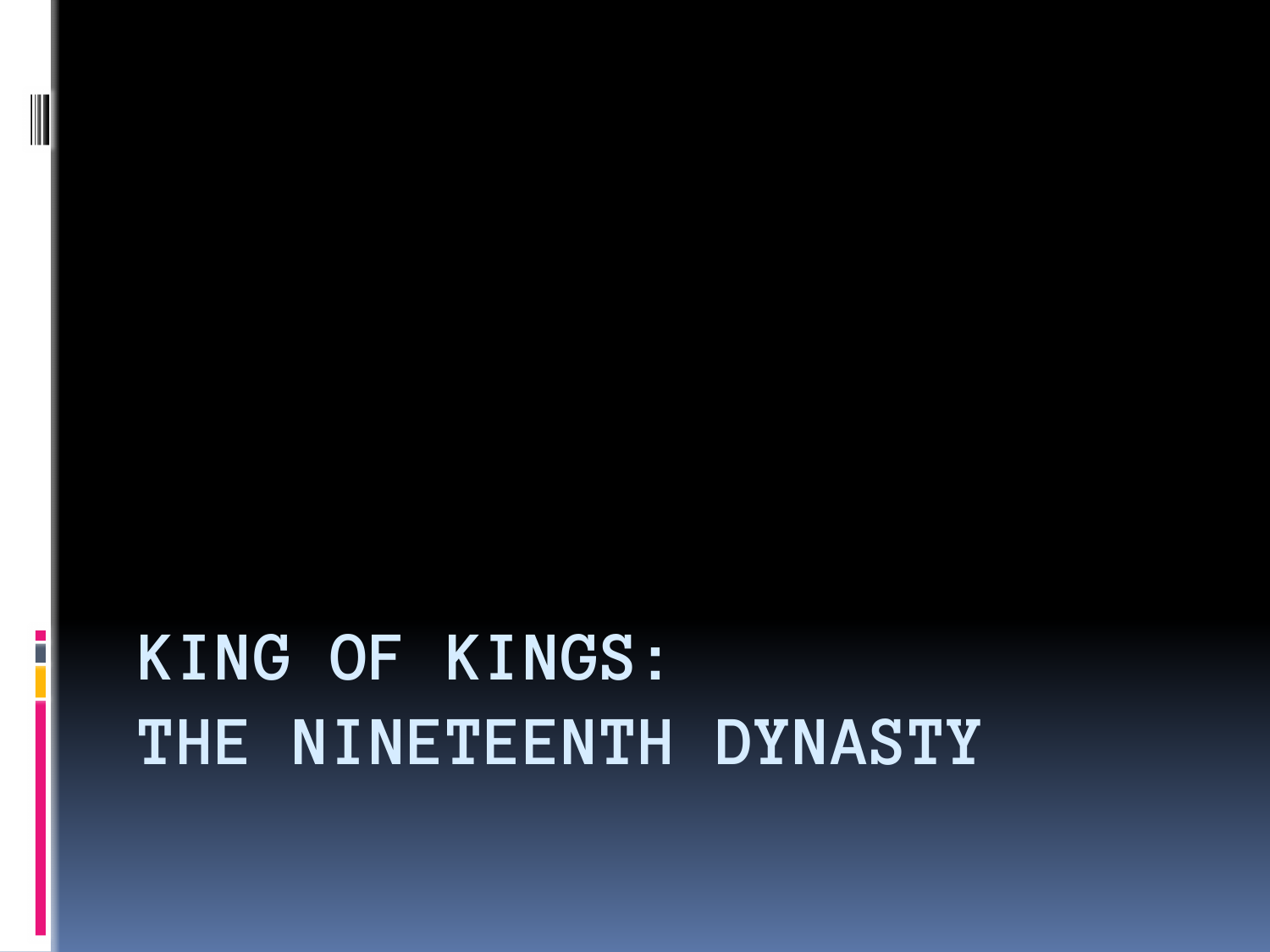

# King of Kings: The Nineteenth Dynasty